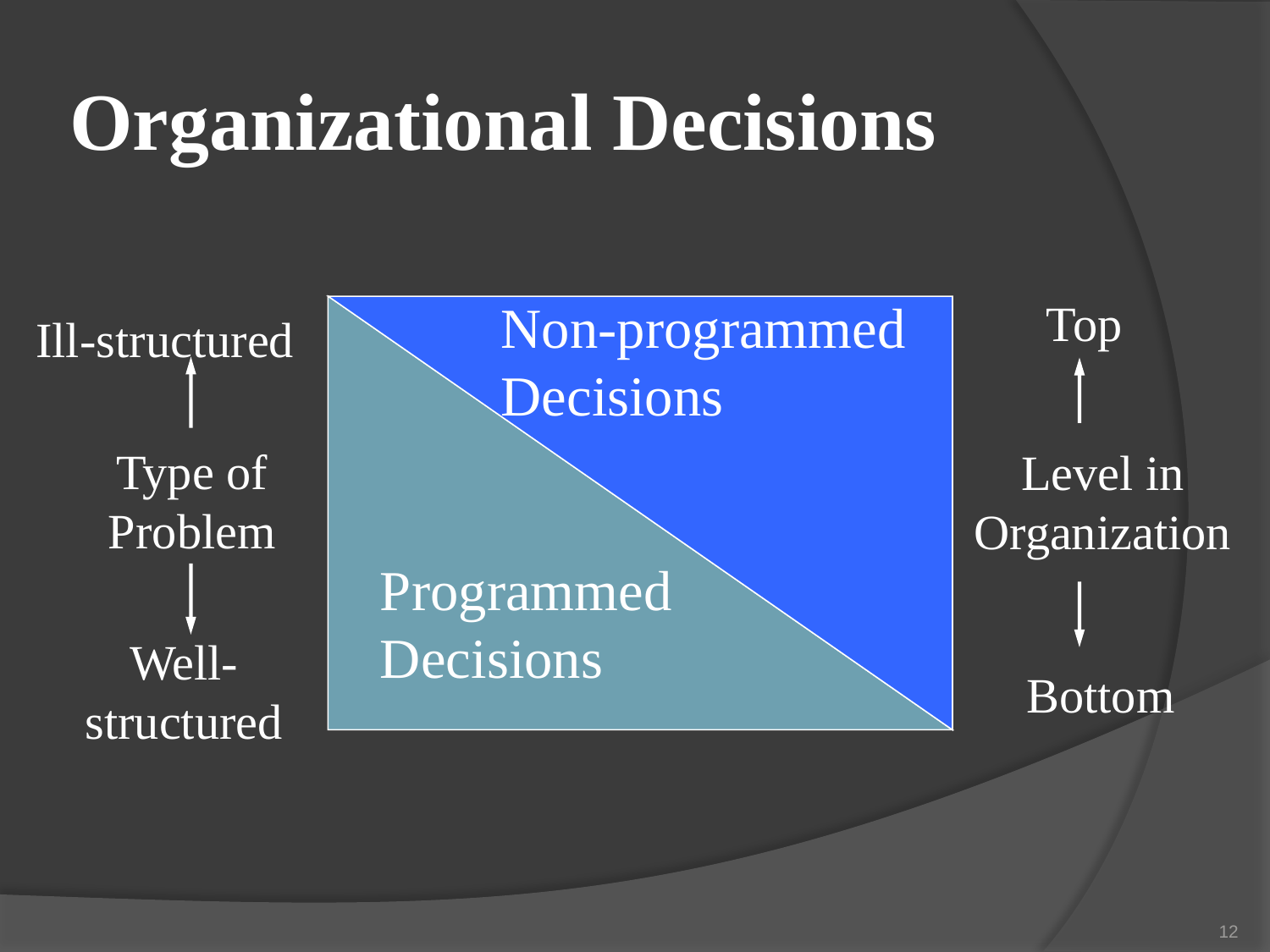

# Organizational Decisions
Non-programmed
Decisions
Top

Level in Organization

Bottom
Programmed
Decisions

Ill-structured

Type of Problem

Well-structured
12